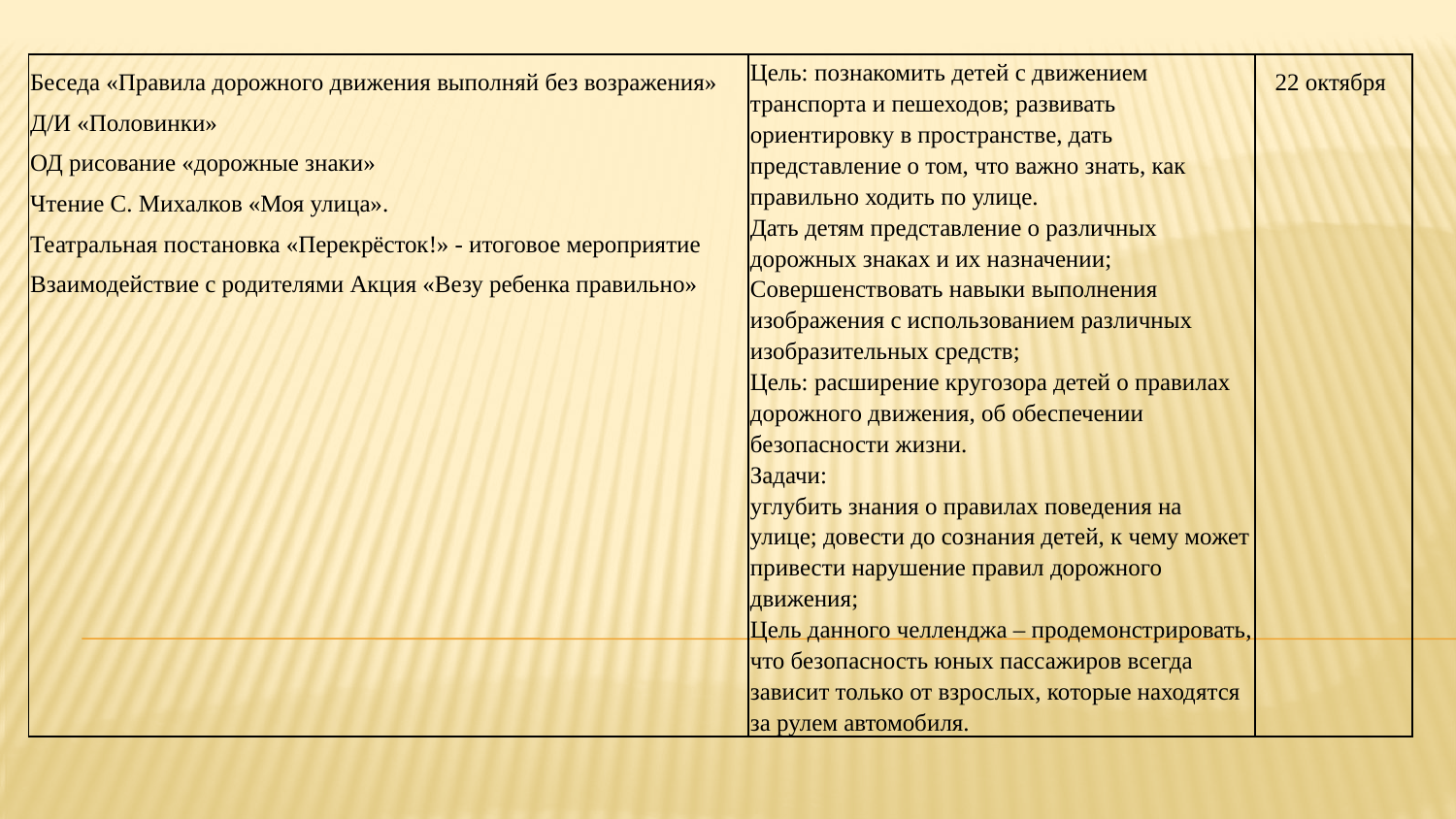

| Беседа «Правила дорожного движения выполняй без возражения» Д/И «Половинки» ОД рисование «дорожные знаки» Чтение С. Михалков «Моя улица». Театральная постановка «Перекрёсток!» - итоговое мероприятие Взаимодействие с родителями Акция «Везу ребенка правильно» | Цель: познакомить детей с движением транспорта и пешеходов; развивать ориентировку в пространстве, дать представление о том, что важно знать, как правильно ходить по улице. Дать детям представление о различных дорожных знаках и их назначении; Совершенствовать навыки выполнения изображения с использованием различных изобразительных средств; Цель: расширение кругозора детей о правилах дорожного движения, об обеспечении безопасности жизни. Задачи: углубить знания о правилах поведения на улице; довести до сознания детей, к чему может привести нарушение правил дорожного движения; Цель данного челленджа – продемонстрировать, что безопасность юных пассажиров всегда зависит только от взрослых, которые находятся за рулем автомобиля. | 22 октября |
| --- | --- | --- |